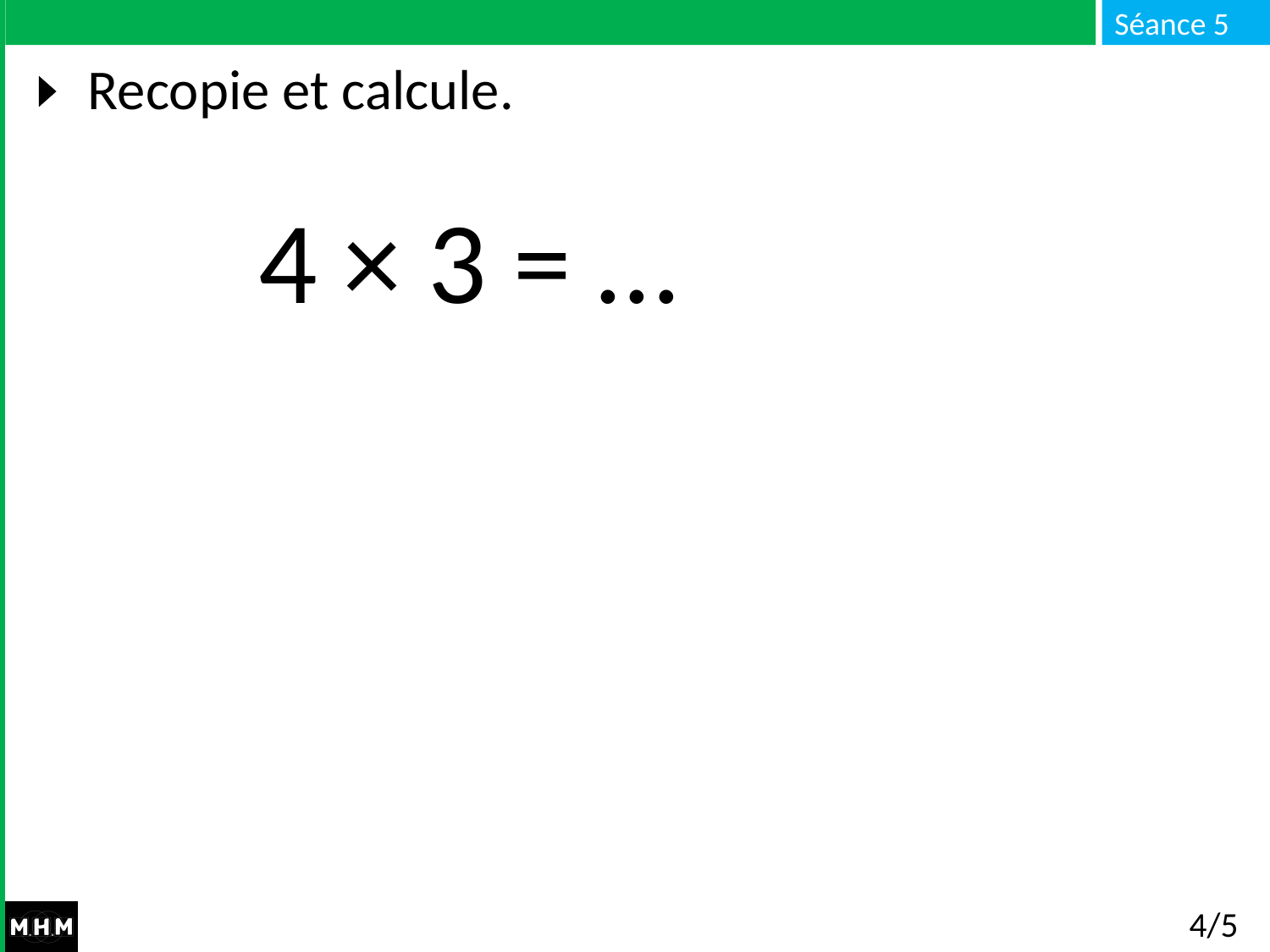

# Recopie et calcule.

4 × 3 = …
4/5